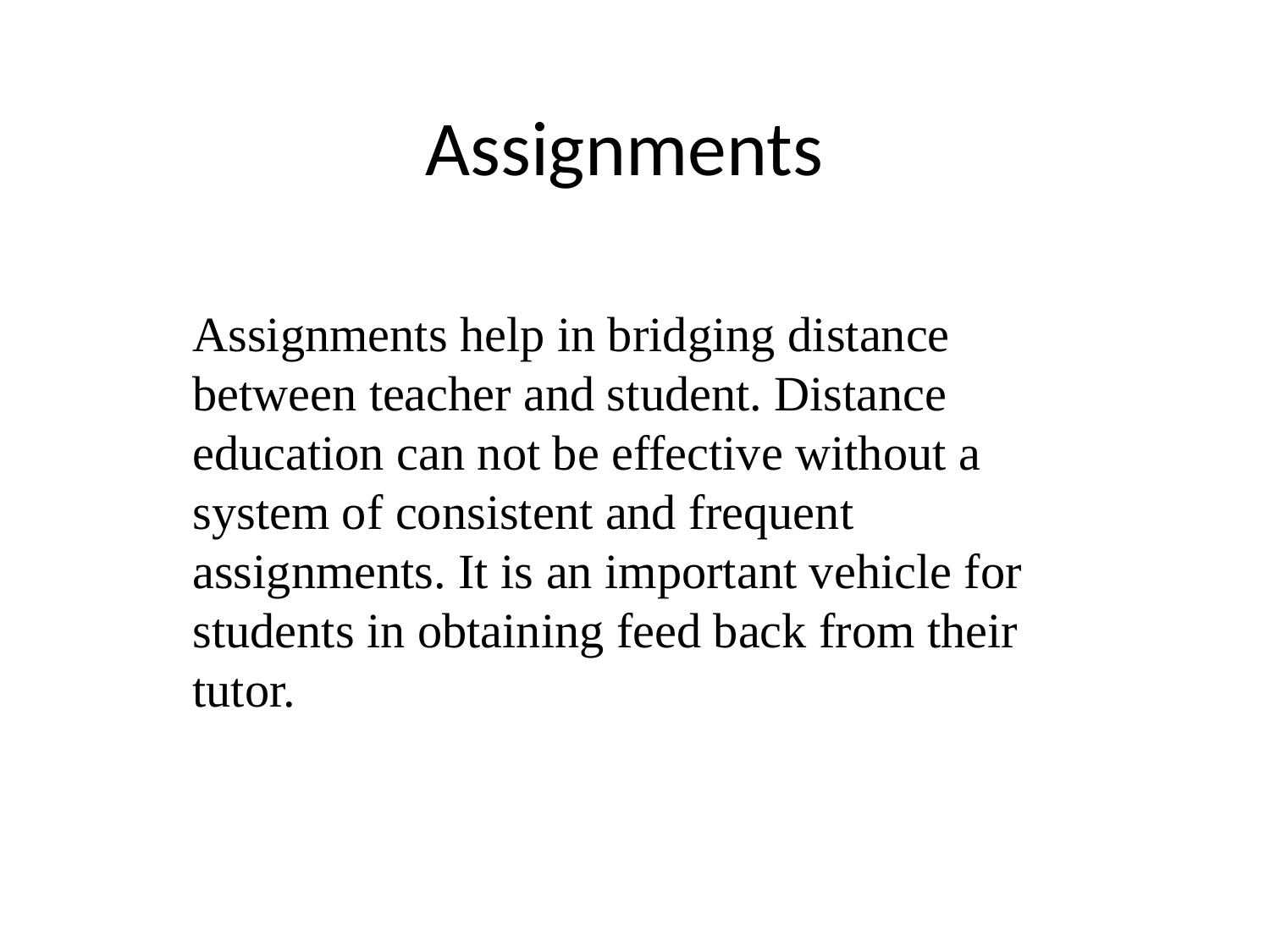

# Assignments
Assignments help in bridging distance between teacher and student. Distance education can not be effective without a system of consistent and frequent assignments. It is an important vehicle for students in obtaining feed back from their tutor.